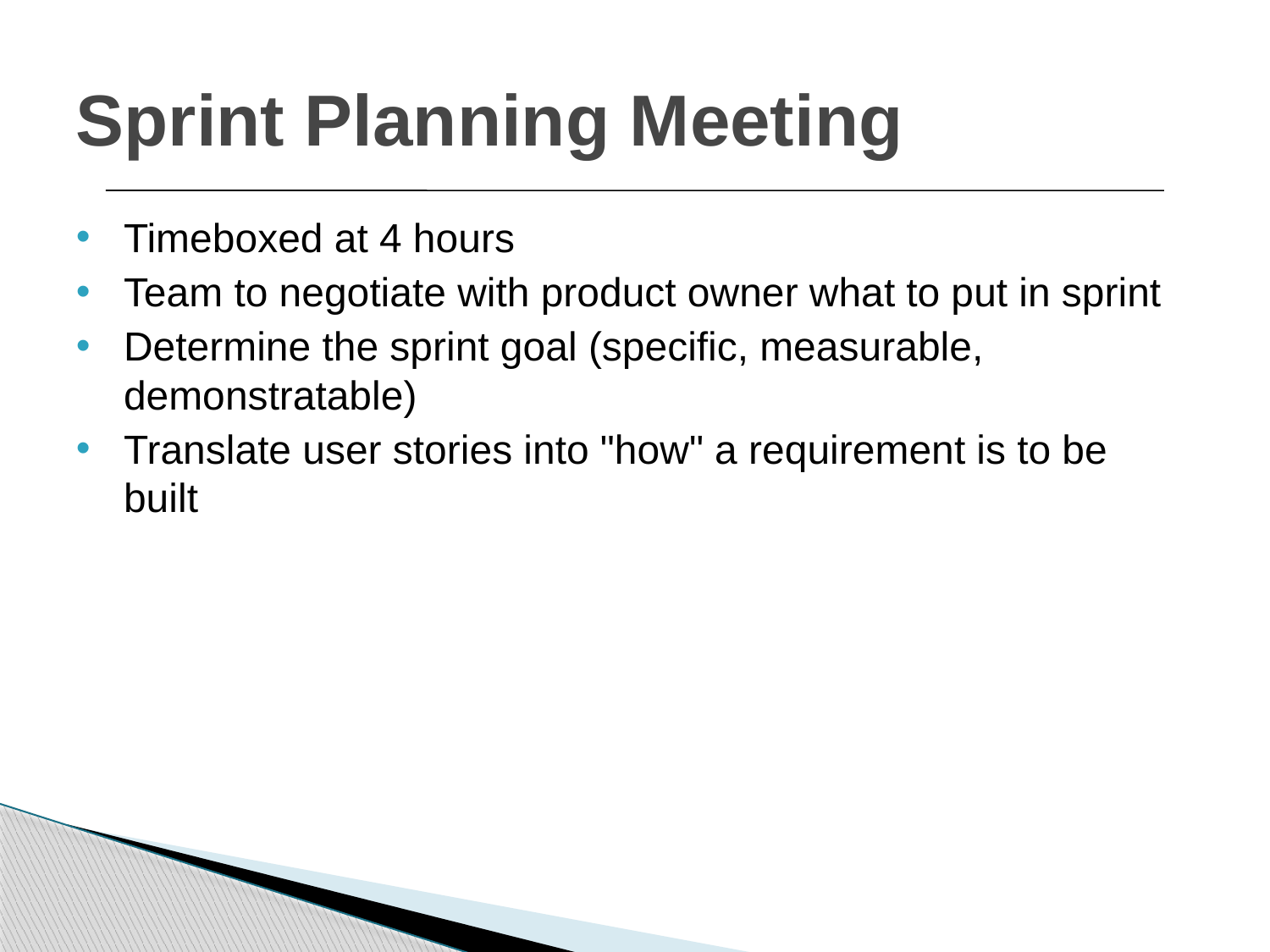

# Sprint Planning Meeting
Timeboxed at 4 hours
Team to negotiate with product owner what to put in sprint
Determine the sprint goal (specific, measurable, demonstratable)
Translate user stories into "how" a requirement is to be built